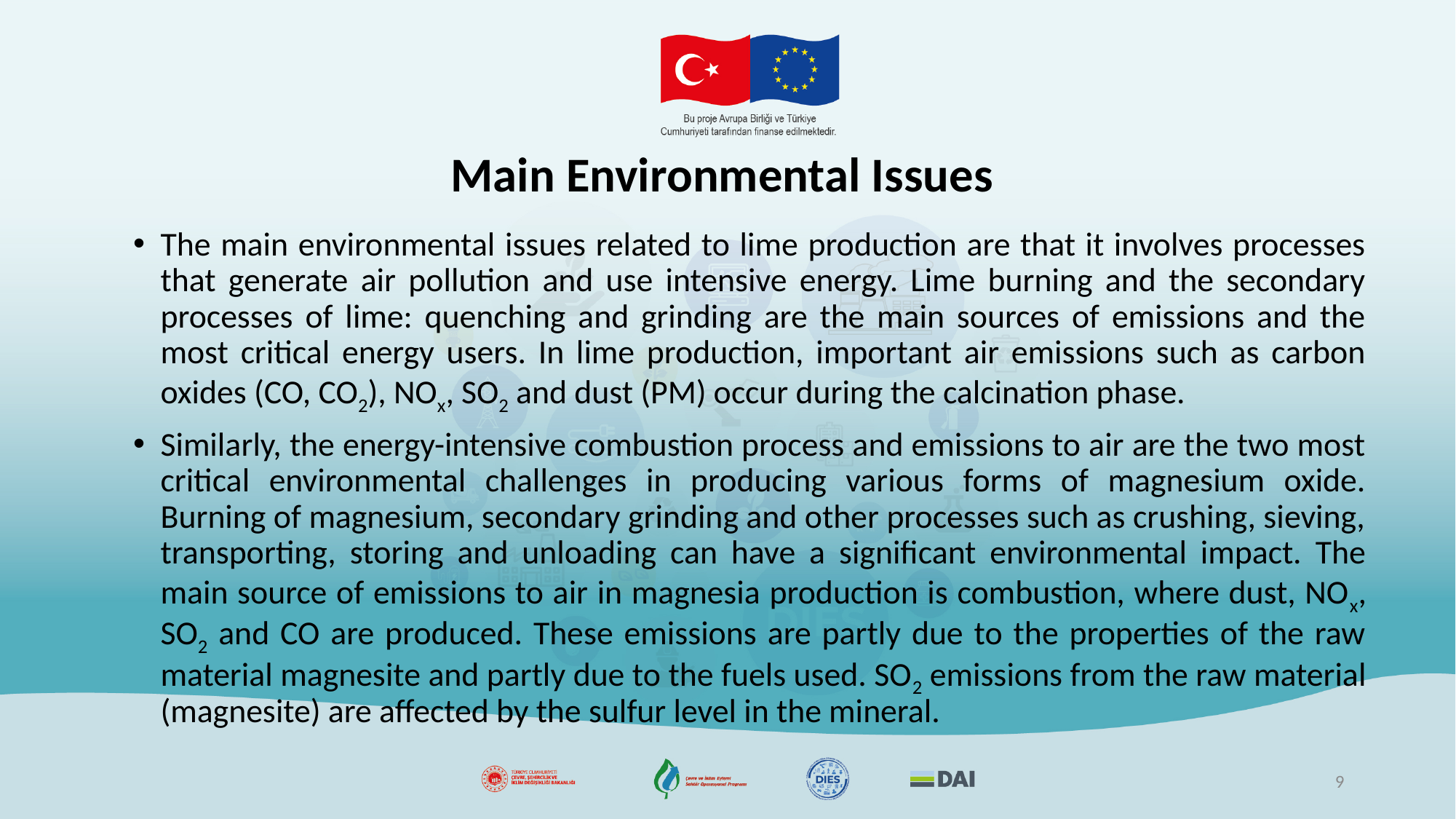

# Main Environmental Issues
The main environmental issues related to lime production are that it involves processes that generate air pollution and use intensive energy. Lime burning and the secondary processes of lime: quenching and grinding are the main sources of emissions and the most critical energy users. In lime production, important air emissions such as carbon oxides (CO, CO2), NOx, SO2 and dust (PM) occur during the calcination phase.
Similarly, the energy-intensive combustion process and emissions to air are the two most critical environmental challenges in producing various forms of magnesium oxide. Burning of magnesium, secondary grinding and other processes such as crushing, sieving, transporting, storing and unloading can have a significant environmental impact. The main source of emissions to air in magnesia production is combustion, where dust, NOx, SO2 and CO are produced. These emissions are partly due to the properties of the raw material magnesite and partly due to the fuels used. SO2 emissions from the raw material (magnesite) are affected by the sulfur level in the mineral.
9